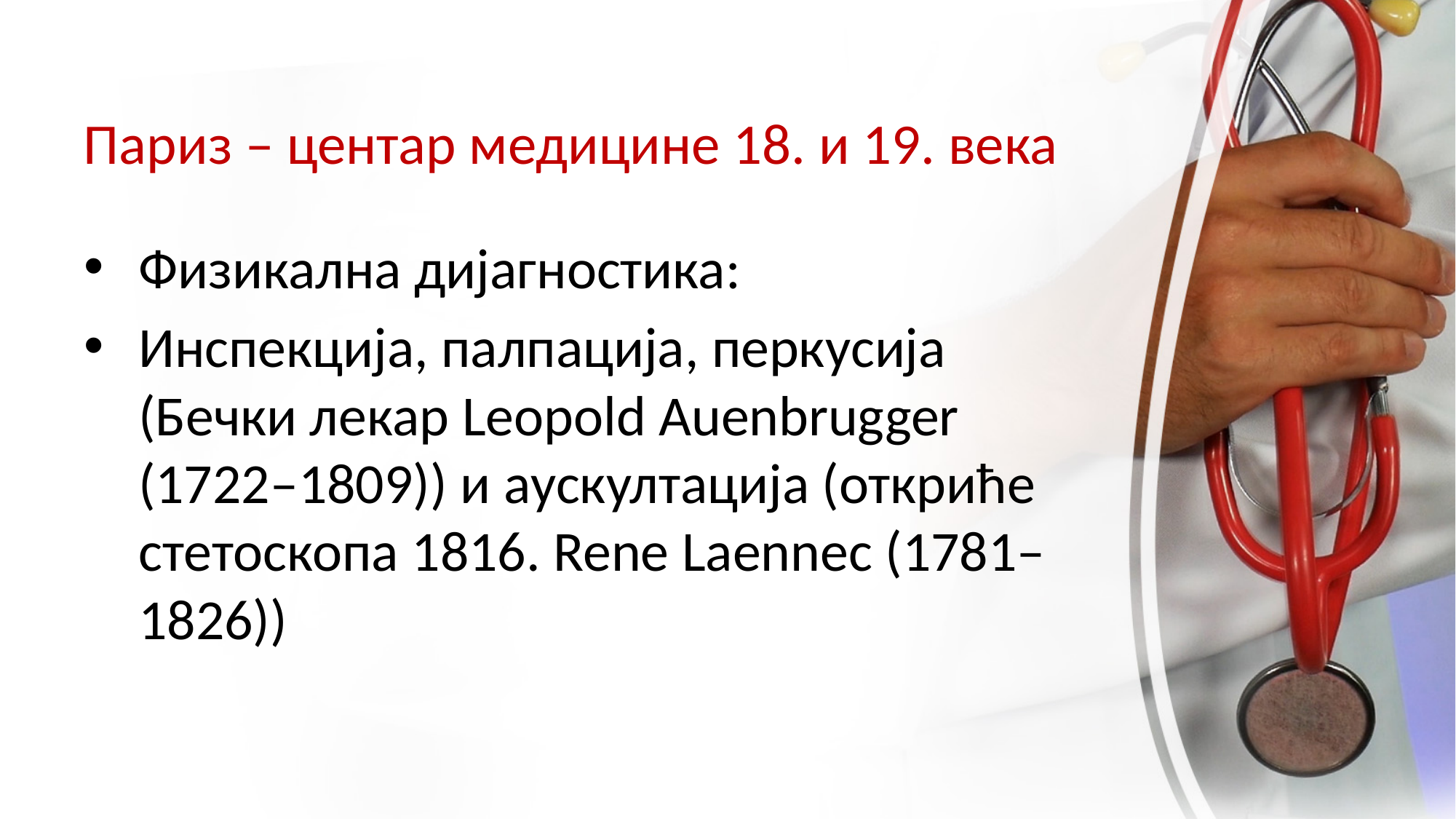

# Париз – центар медицине 18. и 19. века
Физикална дијагностика:
Инспекција, палпација, перкусија (Бечки лекар Leopold Auenbrugger (1722–1809)) и аускултација (откриће стетоскопа 1816. Rene Laennec (1781–1826))